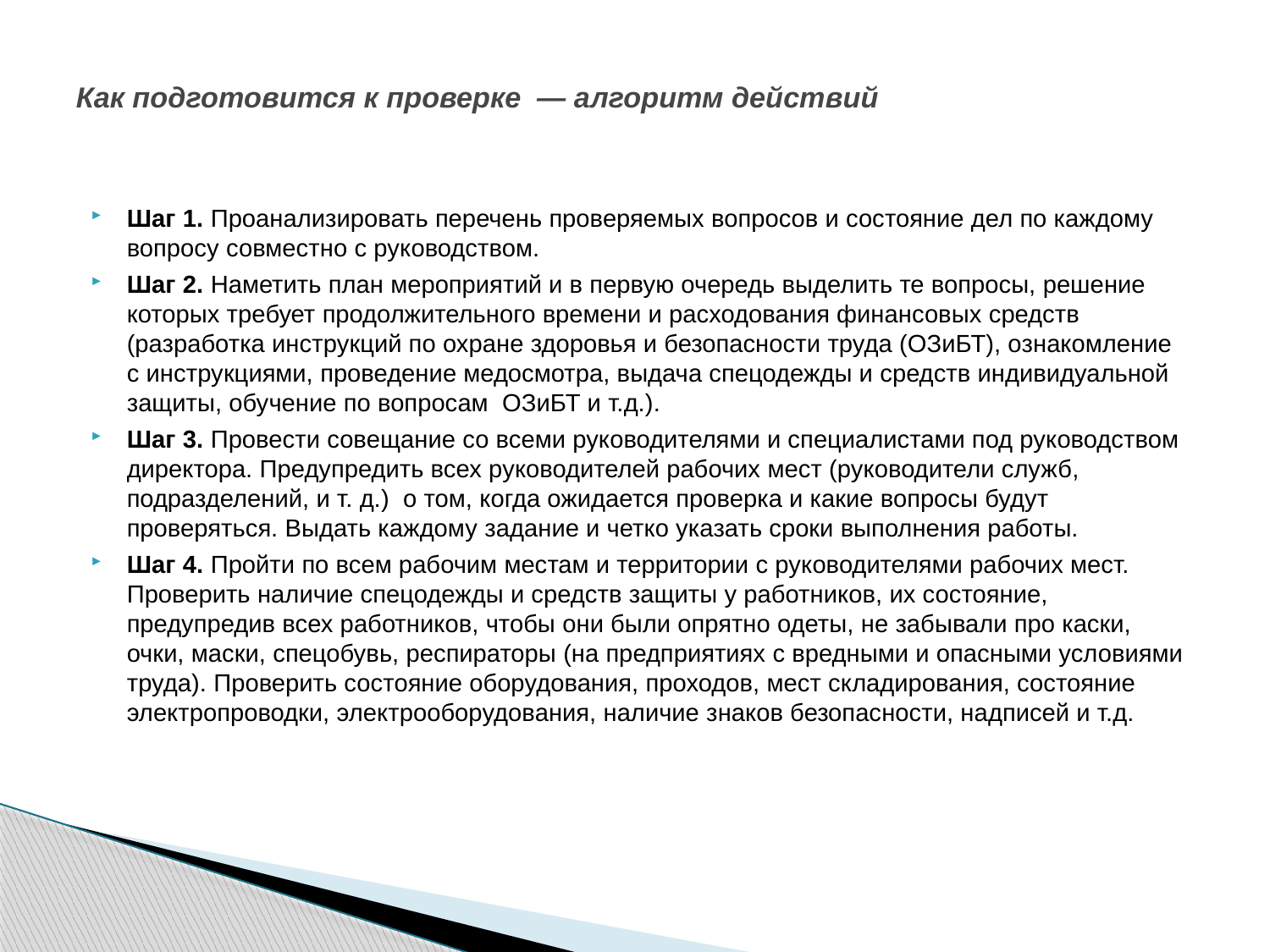

# Как подготовится к проверке  — алгоритм действий
Шаг 1. Проанализировать перечень проверяемых вопросов и состояние дел по каждому вопросу совместно с руководством.
Шаг 2. Наметить план мероприятий и в первую очередь выделить те вопросы, решение которых требует продолжительного времени и расходования финансовых средств (разработка инструкций по охране здоровья и безопасности труда (ОЗиБТ), ознакомление с инструкциями, проведение медосмотра, выдача спецодежды и средств индивидуальной защиты, обучение по вопросам  ОЗиБТ и т.д.).
Шаг 3. Провести совещание со всеми руководителями и специалистами под руководством директора. Предупредить всех руководителей рабочих мест (руководители служб, подразделений, и т. д.)  о том, когда ожидается проверка и какие вопросы будут проверяться. Выдать каждому задание и четко указать сроки выполнения работы.
Шаг 4. Пройти по всем рабочим местам и территории с руководителями рабочих мест. Проверить наличие спецодежды и средств защиты у работников, их состояние, предупредив всех работников, чтобы они были опрятно одеты, не забывали про каски, очки, маски, спецобувь, респираторы (на предприятиях с вредными и опасными условиями труда). Проверить состояние оборудования, проходов, мест складирования, состояние электропроводки, электрооборудования, наличие знаков безопасности, надписей и т.д.